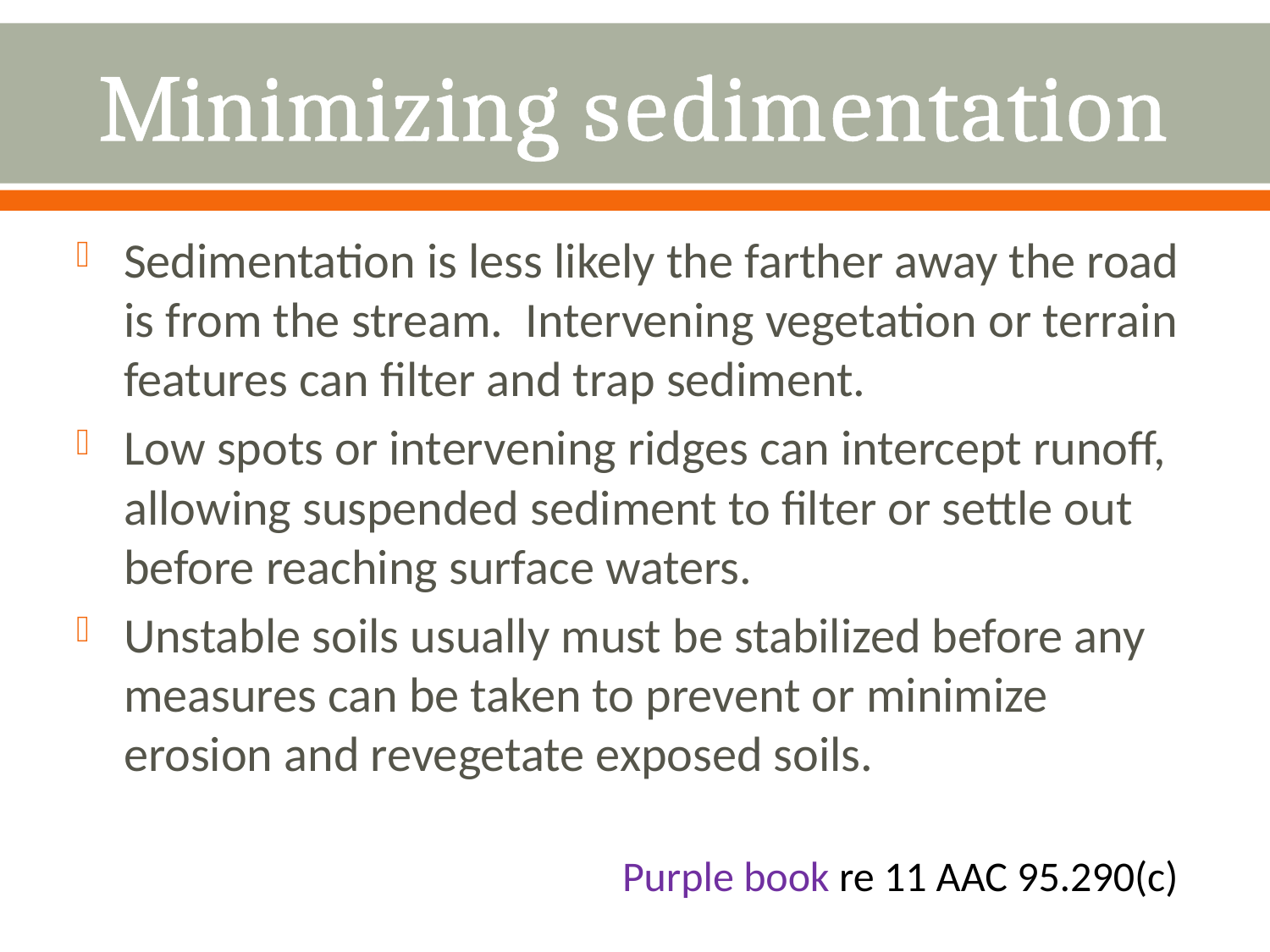

# Minimizing sedimentation
Sedimentation is less likely the farther away the road is from the stream.  Intervening vegetation or terrain features can filter and trap sediment.
Low spots or intervening ridges can intercept runoff, allowing suspended sediment to filter or settle out before reaching surface waters.
Unstable soils usually must be stabilized before any measures can be taken to prevent or minimize erosion and revegetate exposed soils.

				    Purple book re 11 AAC 95.290(c)